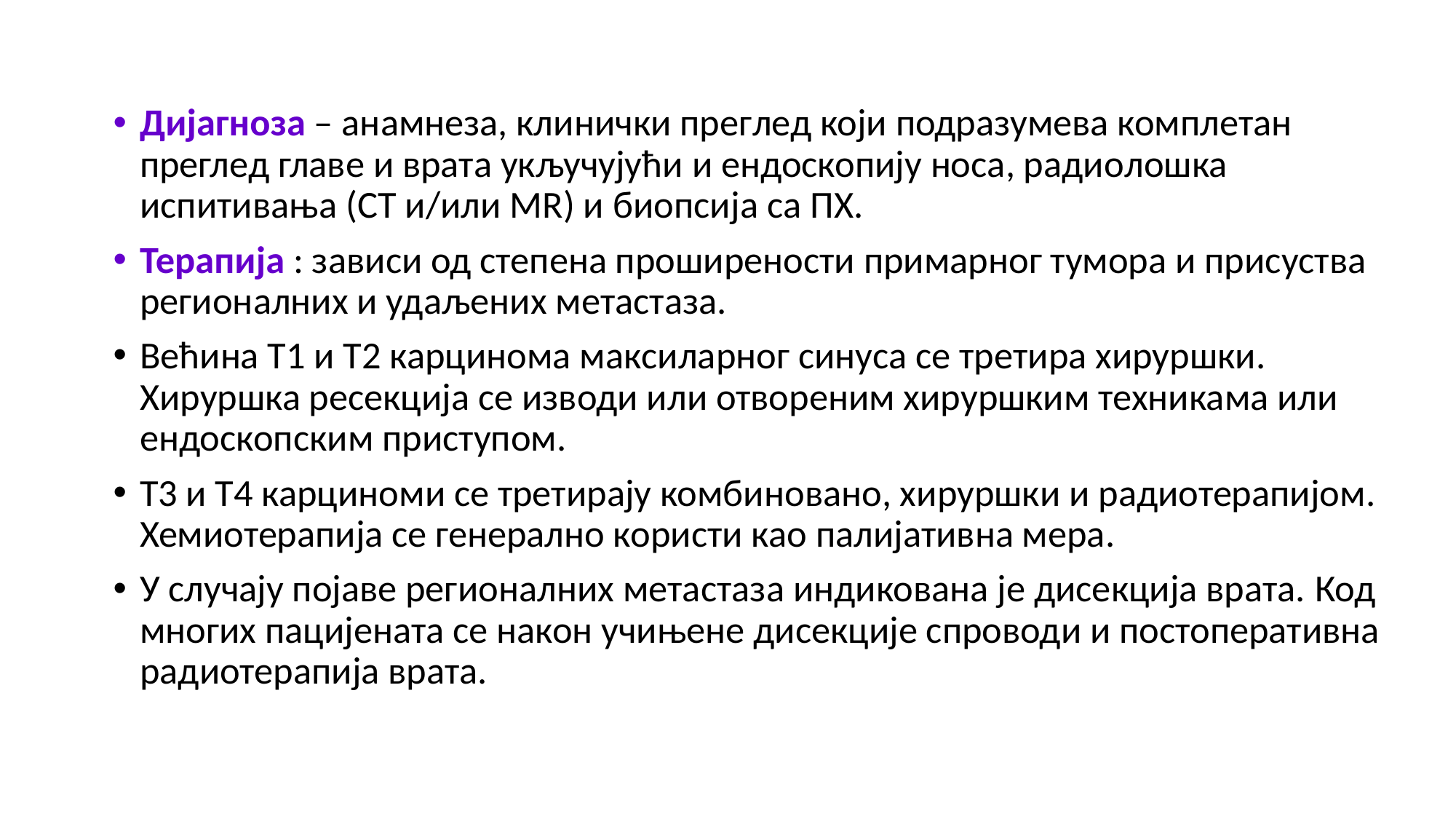

Дијагноза – анамнезa, клинички преглед који подразумева комплетан преглед главе и врата укључујући и ендоскопију носа, радиолошка испитивања (CT и/или MR) и биопсија са ПХ.
Терапија : зависи од степена проширености примарног тумора и присуства регионалних и удаљених метастаза.
Већина Т1 и Т2 карцинома максиларног синуса се третира хируршки. Хируршка ресекција се изводи или отвореним хируршким техникама или ендоскопским приступом.
Т3 и Т4 карциноми се третирају комбиновано, хируршки и радиотерапијом. Хемиотерапија се генерално користи као палијативна мера.
У случају појаве регионалних метастаза индикована је дисекција врата. Код многих пацијената се након учињене дисекције спроводи и постоперативна радиотерапија врата.